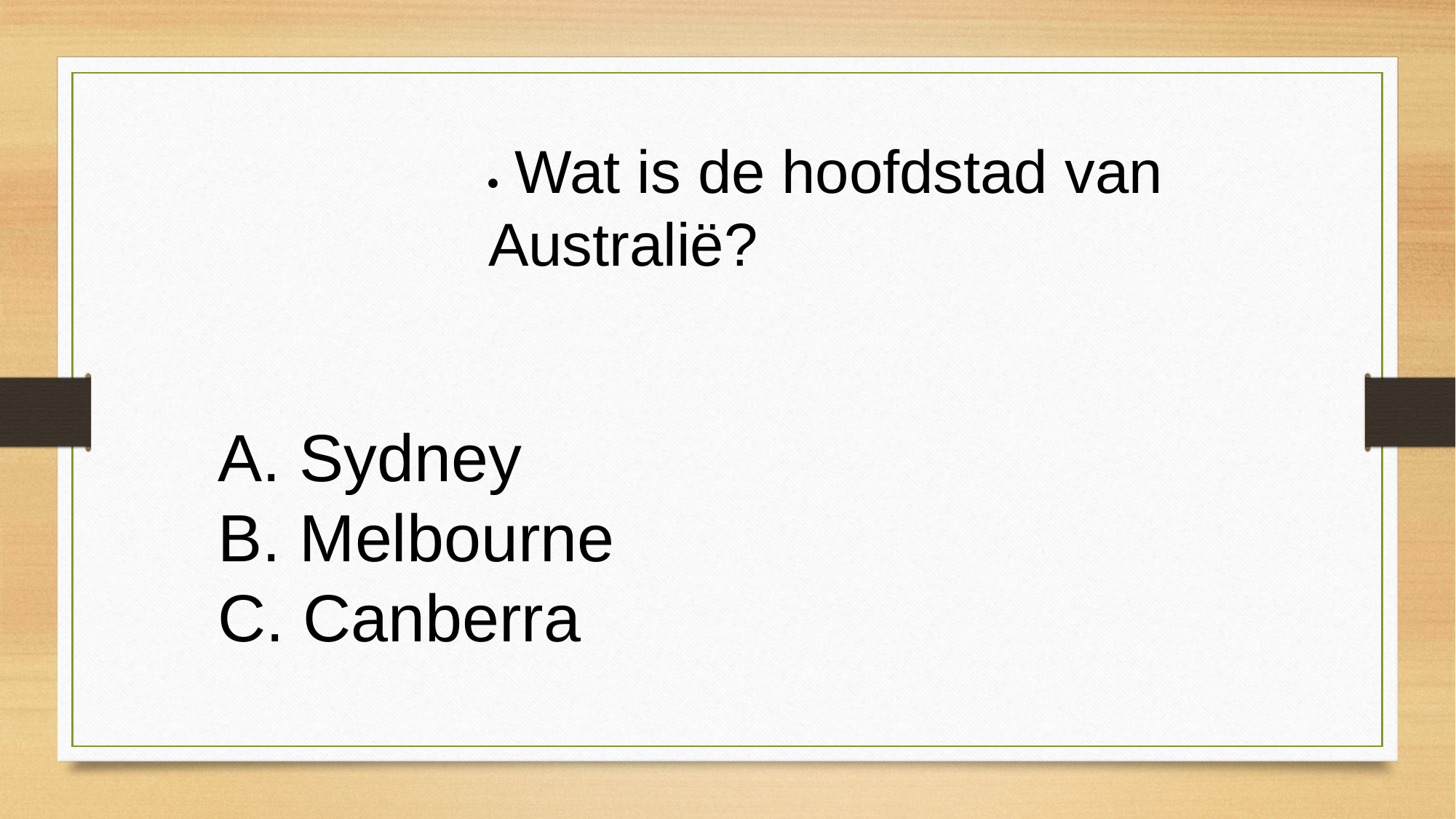

•  Wat is de hoofdstad van Australië?
A. Sydney
B. Melbourne
C. Canberra